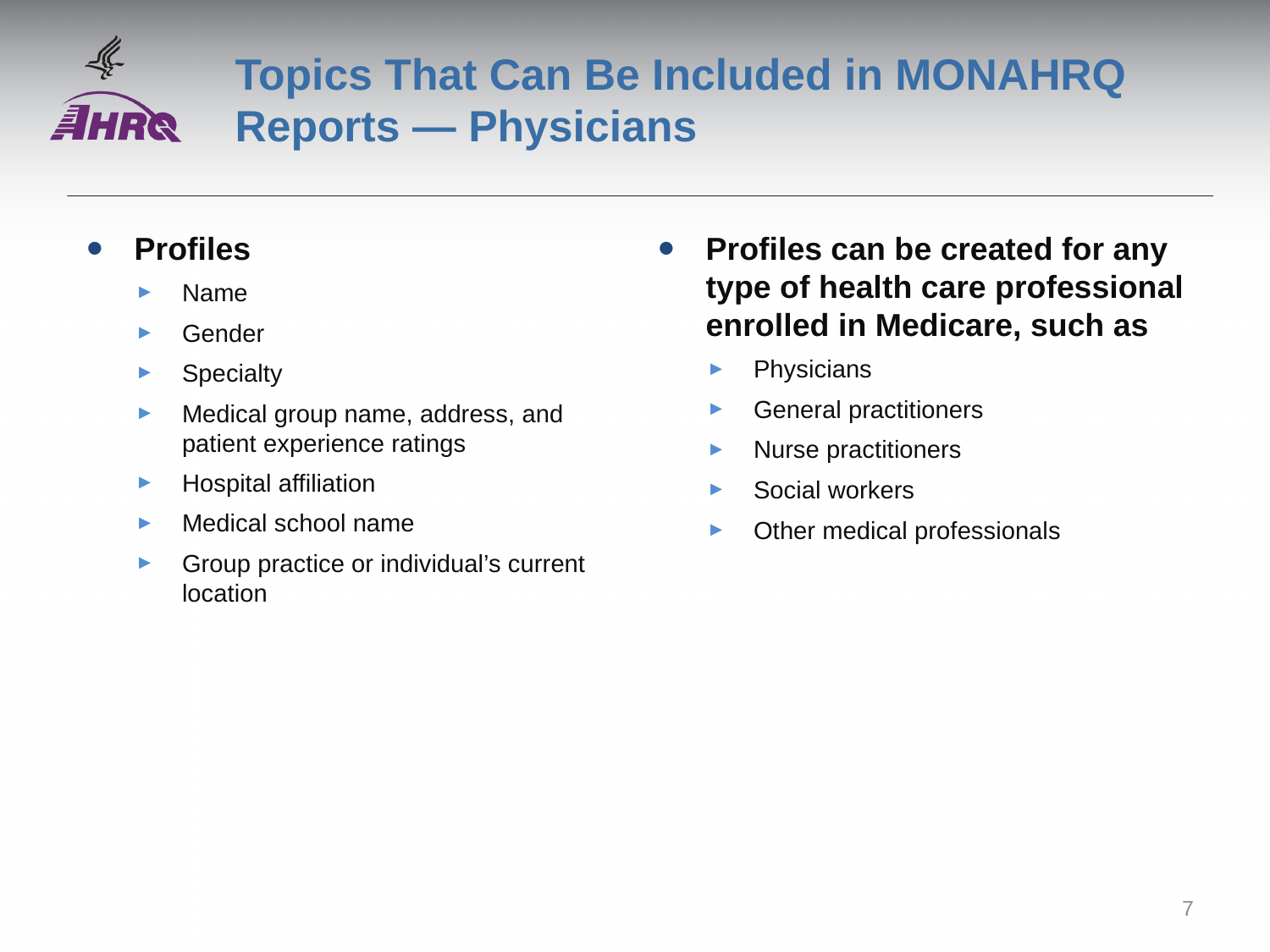

# Topics That Can Be Included in MONAHRQ Reports — Physicians
Profiles
Name
Gender
Specialty
Medical group name, address, and patient experience ratings
Hospital affiliation
Medical school name
Group practice or individual’s current location
Profiles can be created for any type of health care professional enrolled in Medicare, such as
Physicians
General practitioners
Nurse practitioners
Social workers
Other medical professionals
7